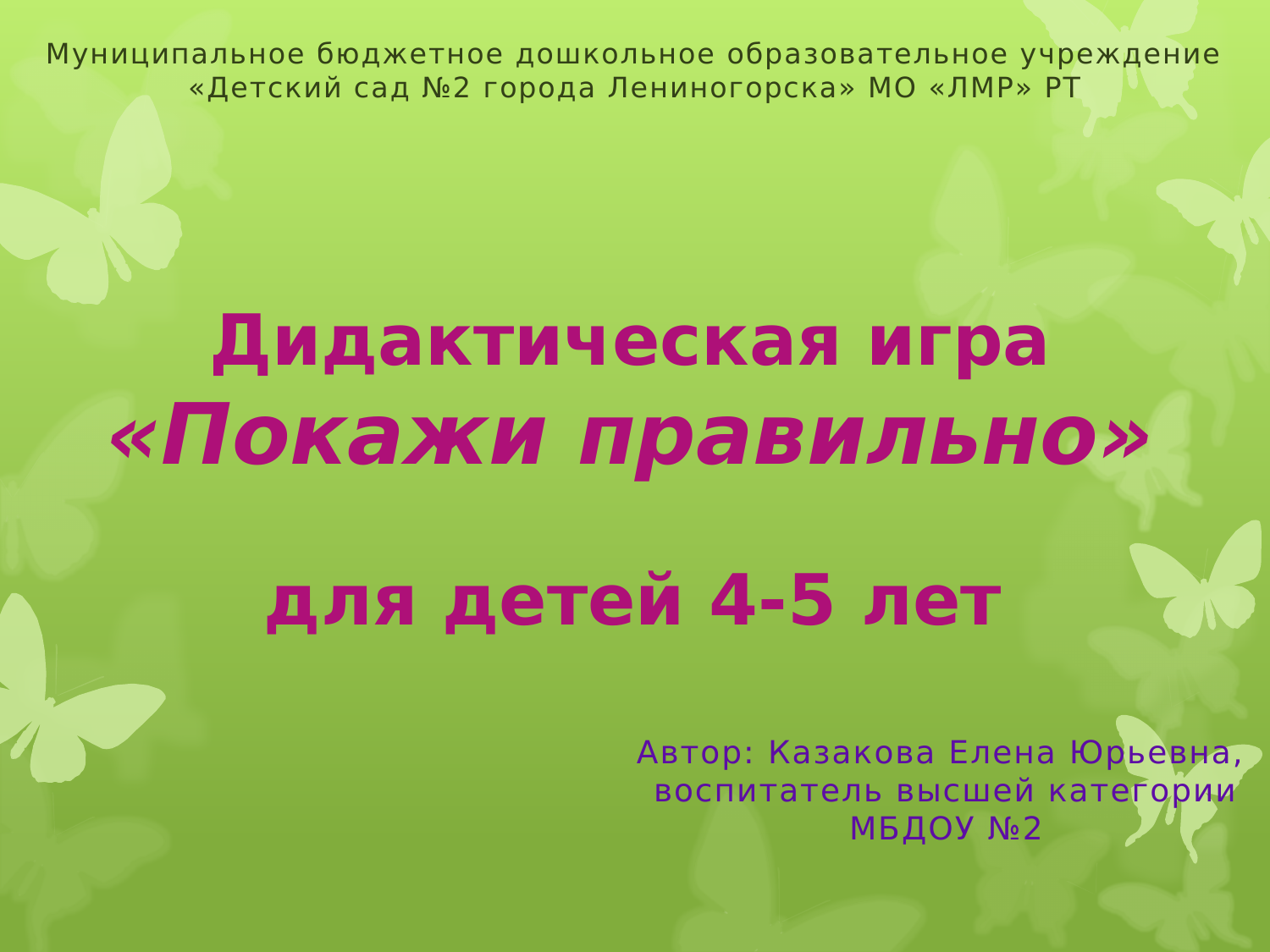

Муниципальное бюджетное дошкольное образовательное учреждение «Детский сад №2 города Лениногорска» МО «ЛМР» РТ
Дидактическая игра
«Покажи правильно»
для детей 4-5 лет
Автор: Казакова Елена Юрьевна,
воспитатель высшей категории МБДОУ №2